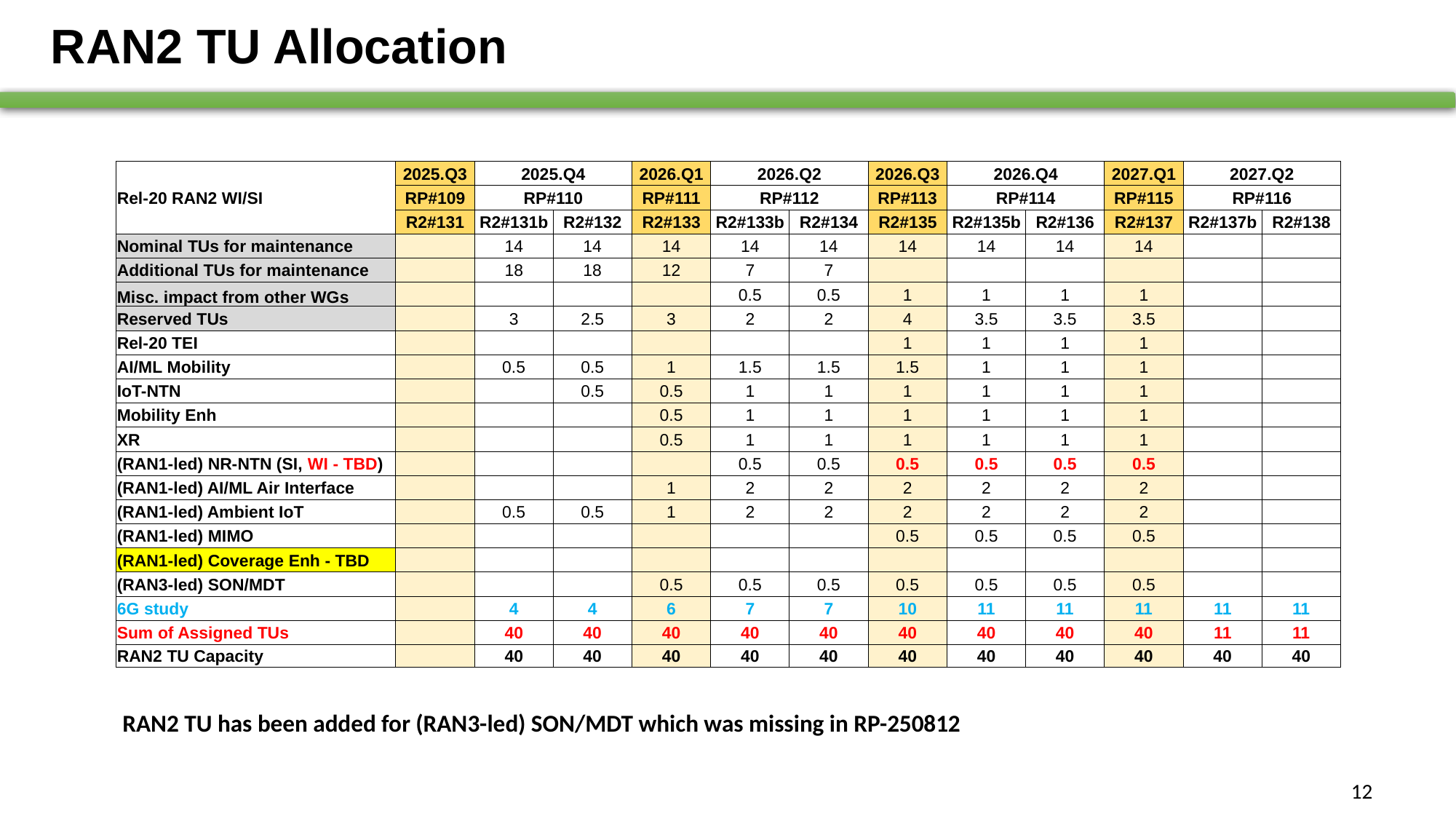

# RAN2 TU Allocation
| Rel-20 RAN2 WI/SI | 2025.Q3 | 2025.Q4 |  | 2026.Q1 | 2026.Q2 |  | 2026.Q3 | 2026.Q4 |  | 2027.Q1 | 2027.Q2 |  |
| --- | --- | --- | --- | --- | --- | --- | --- | --- | --- | --- | --- | --- |
|  | RP#109 | RP#110 |  | RP#111 | RP#112 |  | RP#113 | RP#114 |  | RP#115 | RP#116 |  |
|  | R2#131 | R2#131b | R2#132 | R2#133 | R2#133b | R2#134 | R2#135 | R2#135b | R2#136 | R2#137 | R2#137b | R2#138 |
| Nominal TUs for maintenance |  | 14 | 14 | 14 | 14 | 14 | 14 | 14 | 14 | 14 |  |  |
| Additional TUs for maintenance |  | 18 | 18 | 12 | 7 | 7 |  |  |  |  |  |  |
| Misc. impact from other WGs |  |  |  |  | 0.5 | 0.5 | 1 | 1 | 1 | 1 |  |  |
| Reserved TUs |  | 3 | 2.5 | 3 | 2 | 2 | 4 | 3.5 | 3.5 | 3.5 |  |  |
| Rel-20 TEI |  |  |  |  |  |  | 1 | 1 | 1 | 1 |  |  |
| AI/ML Mobility |  | 0.5 | 0.5 | 1 | 1.5 | 1.5 | 1.5 | 1 | 1 | 1 |  |  |
| IoT-NTN |  |  | 0.5 | 0.5 | 1 | 1 | 1 | 1 | 1 | 1 |  |  |
| Mobility Enh |  |  |  | 0.5 | 1 | 1 | 1 | 1 | 1 | 1 |  |  |
| XR |  |  |  | 0.5 | 1 | 1 | 1 | 1 | 1 | 1 |  |  |
| (RAN1-led) NR-NTN (SI, WI - TBD) |  |  |  |  | 0.5 | 0.5 | 0.5 | 0.5 | 0.5 | 0.5 |  |  |
| (RAN1-led) AI/ML Air Interface |  |  |  | 1 | 2 | 2 | 2 | 2 | 2 | 2 |  |  |
| (RAN1-led) Ambient IoT |  | 0.5 | 0.5 | 1 | 2 | 2 | 2 | 2 | 2 | 2 |  |  |
| (RAN1-led) MIMO |  |  |  |  |  |  | 0.5 | 0.5 | 0.5 | 0.5 |  |  |
| (RAN1-led) Coverage Enh - TBD |  |  |  |  |  |  |  |  |  |  |  |  |
| (RAN3-led) SON/MDT |  |  |  | 0.5 | 0.5 | 0.5 | 0.5 | 0.5 | 0.5 | 0.5 |  |  |
| 6G study |  | 4 | 4 | 6 | 7 | 7 | 10 | 11 | 11 | 11 | 11 | 11 |
| Sum of Assigned TUs |  | 40 | 40 | 40 | 40 | 40 | 40 | 40 | 40 | 40 | 11 | 11 |
| RAN2 TU Capacity |  | 40 | 40 | 40 | 40 | 40 | 40 | 40 | 40 | 40 | 40 | 40 |
RAN2 TU has been added for (RAN3-led) SON/MDT which was missing in RP-250812